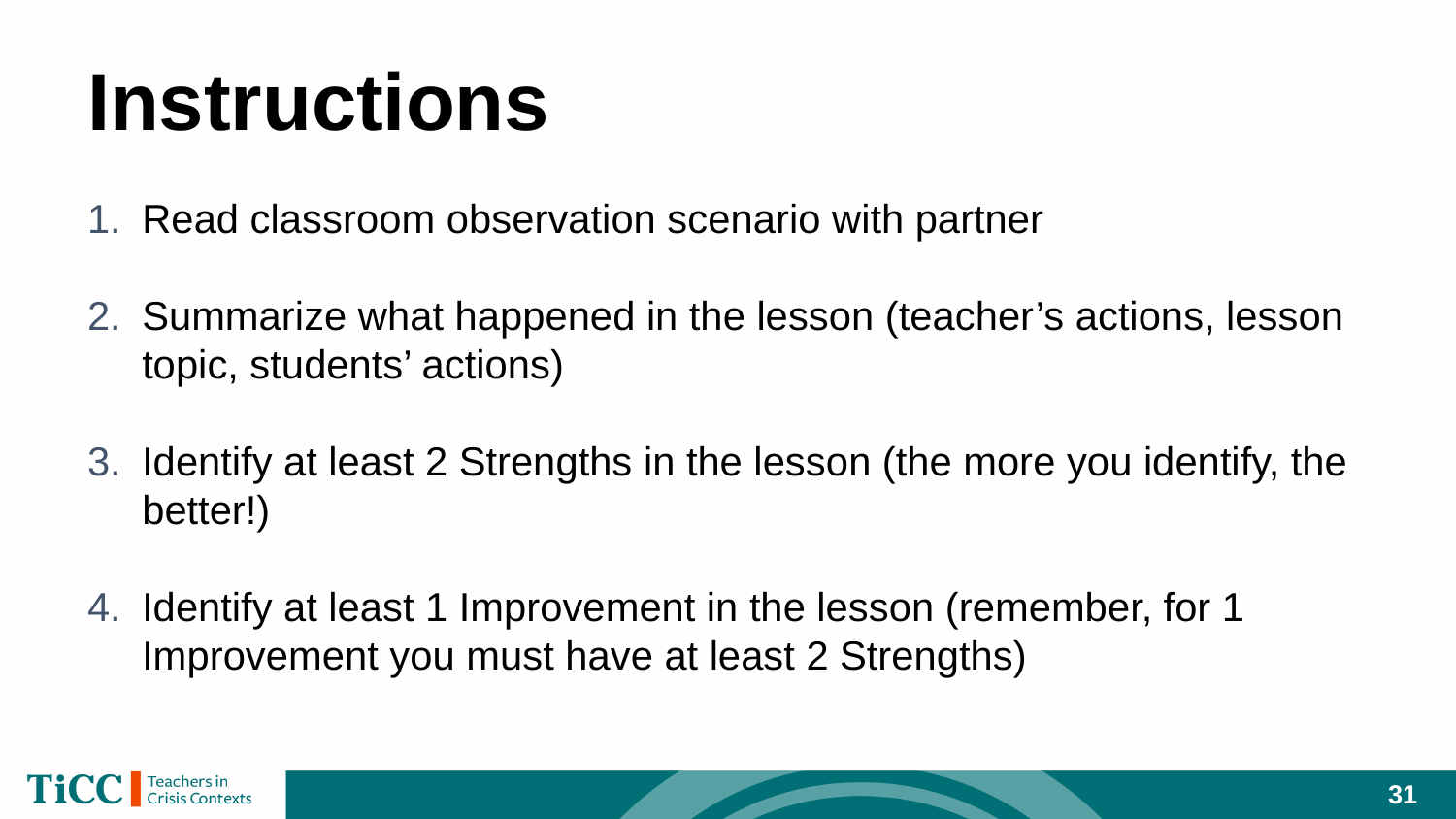

# Instructions
Read classroom observation scenario with partner

Summarize what happened in the lesson (teacher’s actions, lesson topic, students’ actions)

Identify at least 2 Strengths in the lesson (the more you identify, the better!)

Identify at least 1 Improvement in the lesson (remember, for 1 Improvement you must have at least 2 Strengths)
31